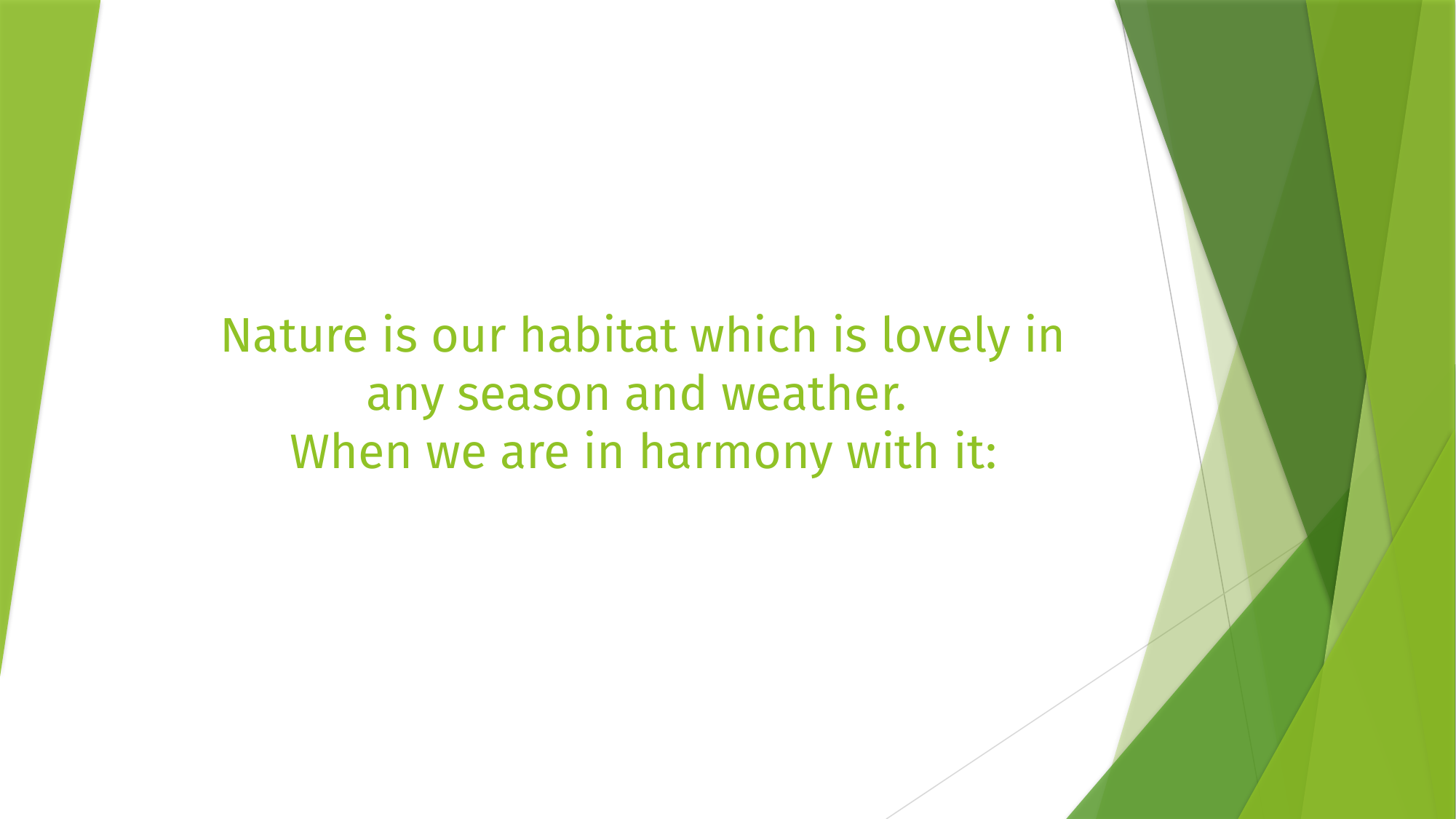

# Nature is our habitat which is lovely in any season and weather. When we are in harmony with it: